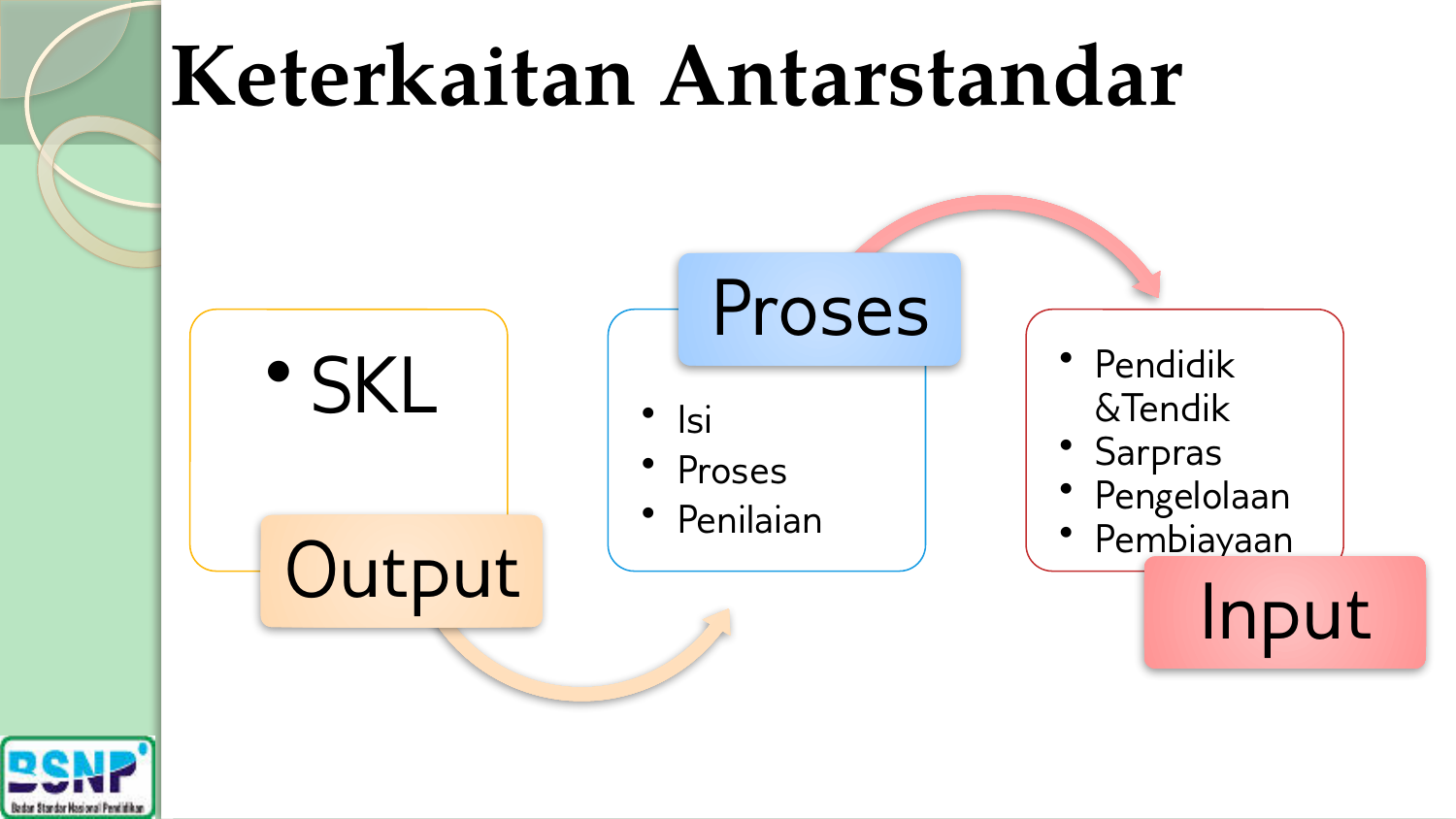

# Keterkaitan Antarstandar
SKL
Output
Isi
Proses
Penilaian
Proses
Pendidik &Tendik
Sarpras
Pengelolaan
Pembiayaan
Input